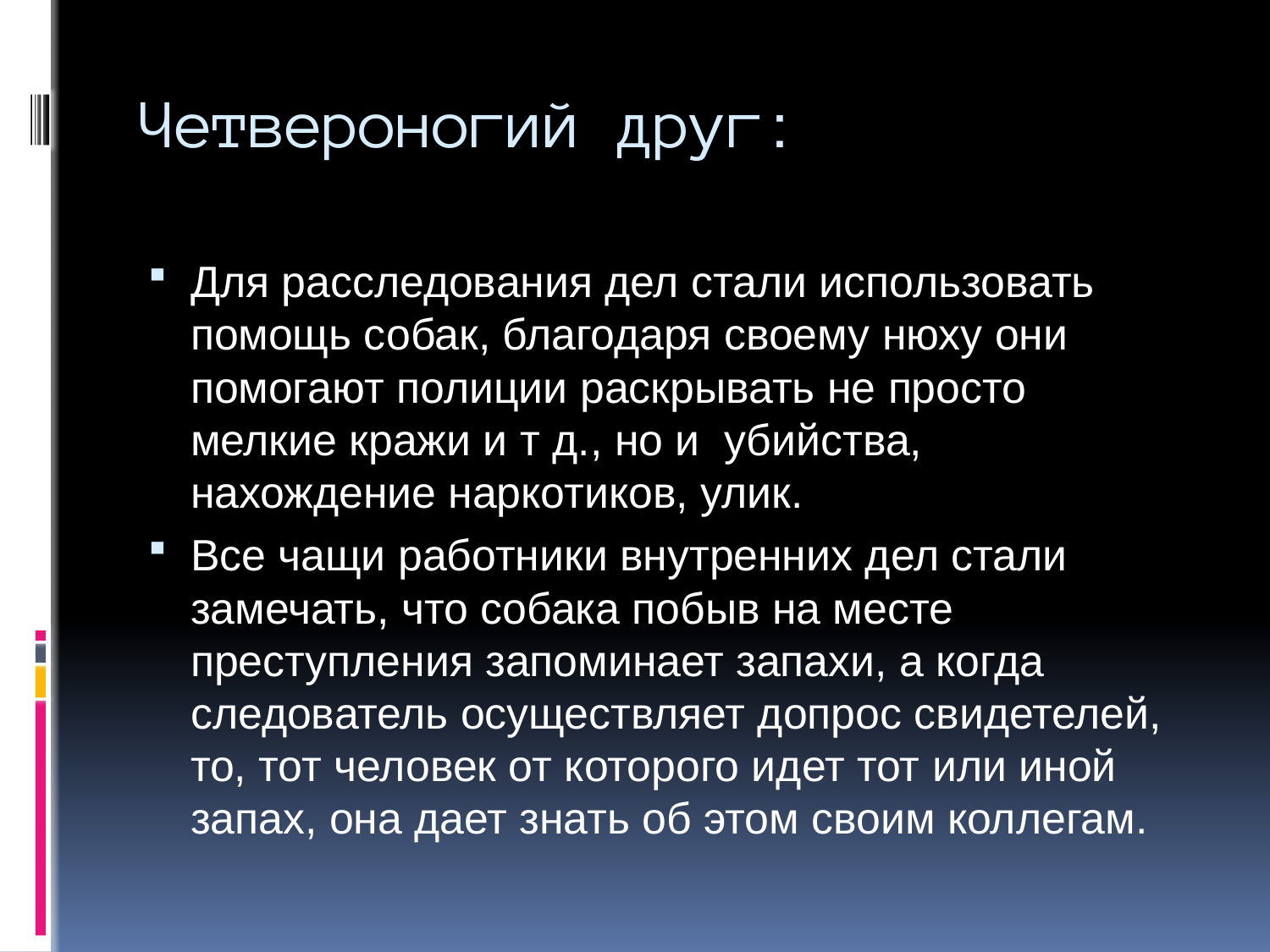

# Четвероногий друг:
Для расследования дел стали использовать помощь собак, благодаря своему нюху они помогают полиции раскрывать не просто мелкие кражи и т д., но и  убийства,  нахождение наркотиков, улик.
Все чащи работники внутренних дел стали замечать, что собака побыв на месте преступления запоминает запахи, а когда следователь осуществляет допрос свидетелей, то, тот человек от которого идет тот или иной запах, она дает знать об этом своим коллегам.